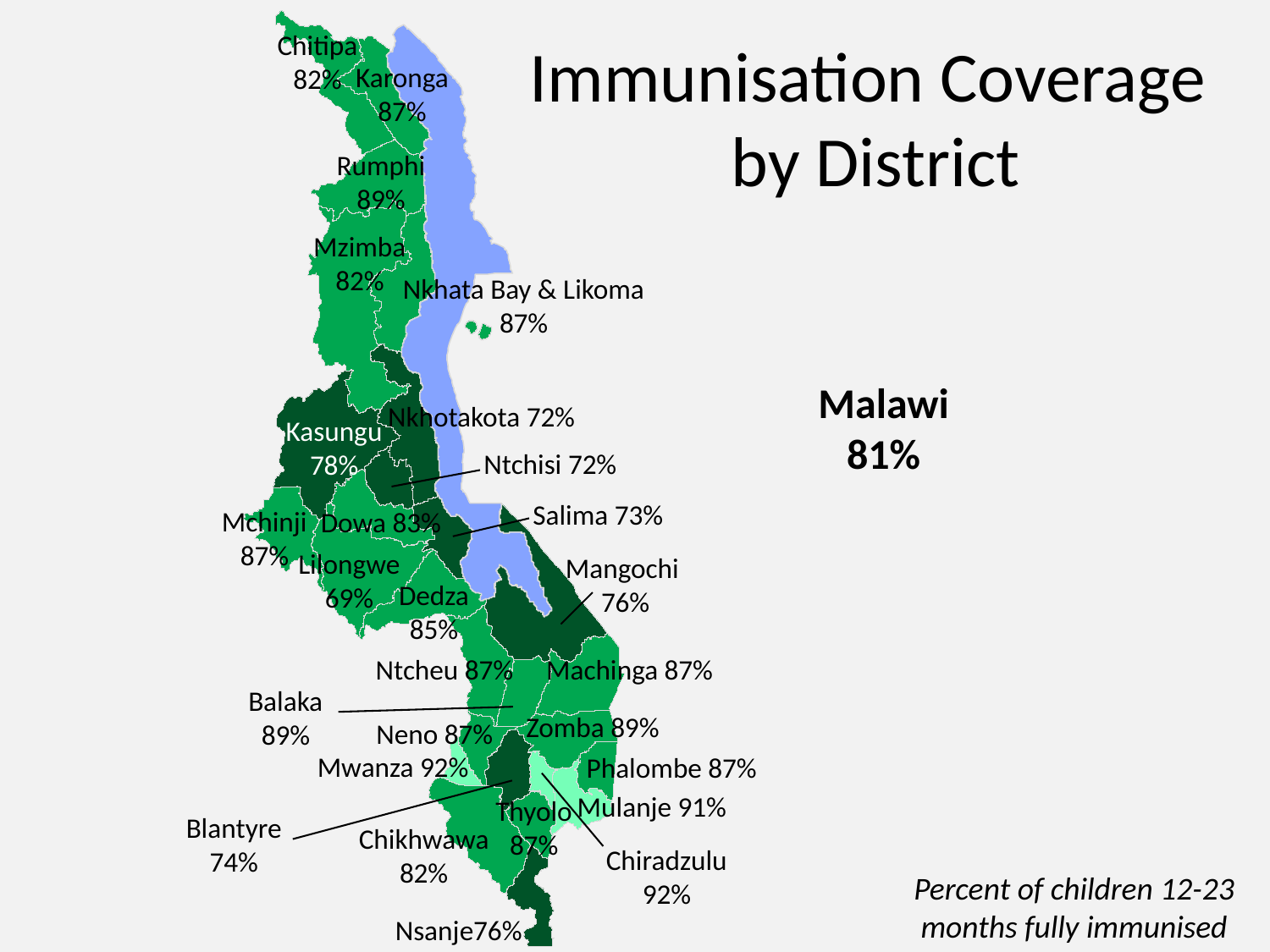

Chitipa
82%
Karonga
87%
Immunisation Coverage
 by District
Rumphi
89%
Mzimba
82%
Nkhata Bay & Likoma
87%
Malawi
81%
Nkhotakota 72%
Kasungu
78%
Ntchisi 72%
Salima 73%
Mchinji
87%
Dowa 83%
Lilongwe
69%
Mangochi
76%
Dedza
85%
Ntcheu 87%
Machinga 87%
Balaka
89%
Zomba 89%
Neno 87%
Mwanza 92%
Phalombe 87%
Mulanje 91%
Thyolo
87%
Blantyre
74%
Chikhwawa 82%
Chiradzulu
92%
Percent of children 12-23 months fully immunised
Nsanje76%